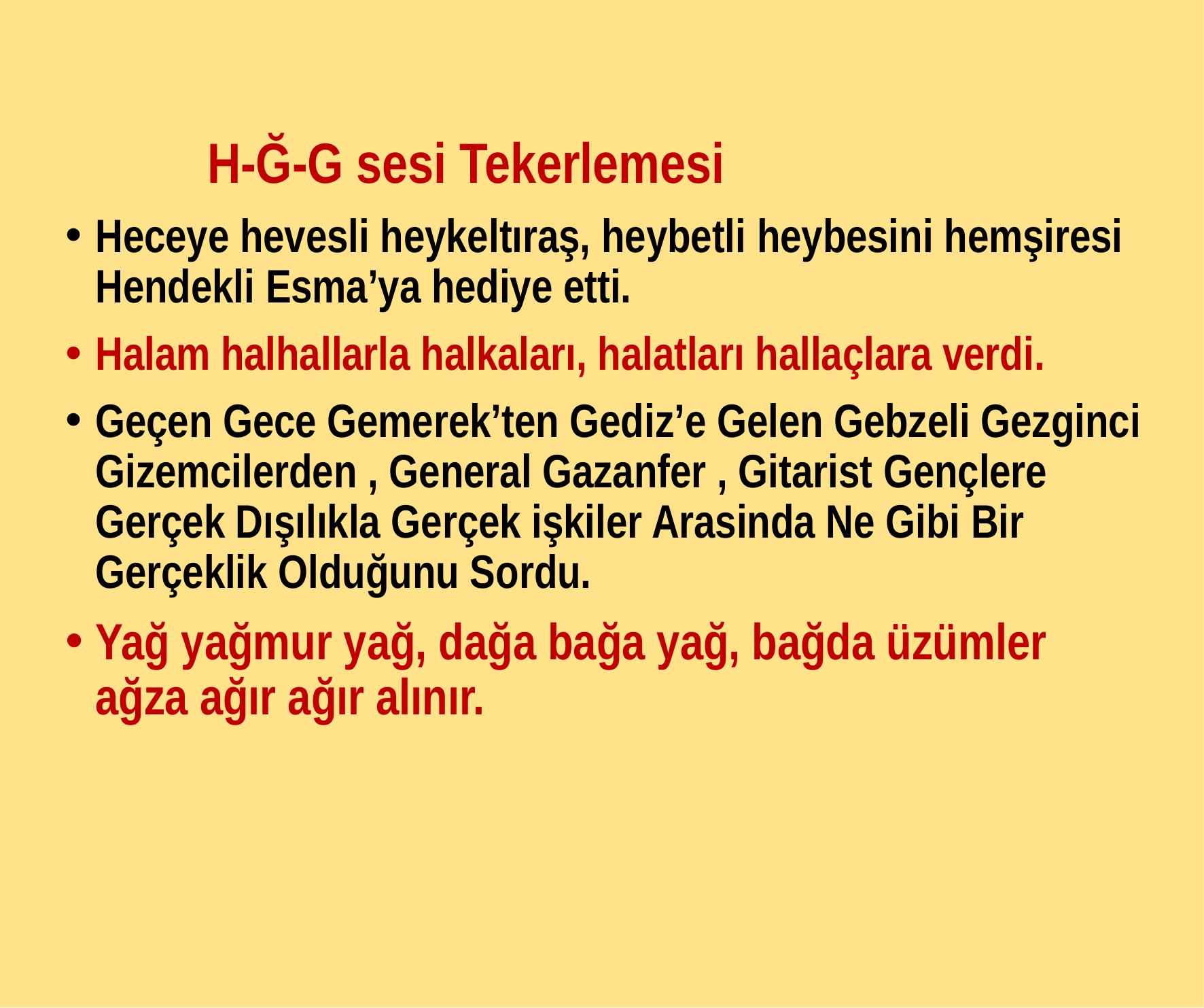

H-Ğ-G sesi Tekerlemesi
Heceye hevesli heykeltıraş, heybetli heybesini hemşiresi Hendekli Esma’ya hediye etti.
Halam halhallarla halkaları, halatları hallaçlara verdi.
Geçen Gece Gemerek’ten Gediz’e Gelen Gebzeli Gezginci Gizemcilerden , General Gazanfer , Gitarist Gençlere Gerçek Dışılıkla Gerçek işkiler Arasinda Ne Gibi Bir Gerçeklik Olduğunu Sordu.
Yağ yağmur yağ, dağa bağa yağ, bağda üzümler ağza ağır ağır alınır.